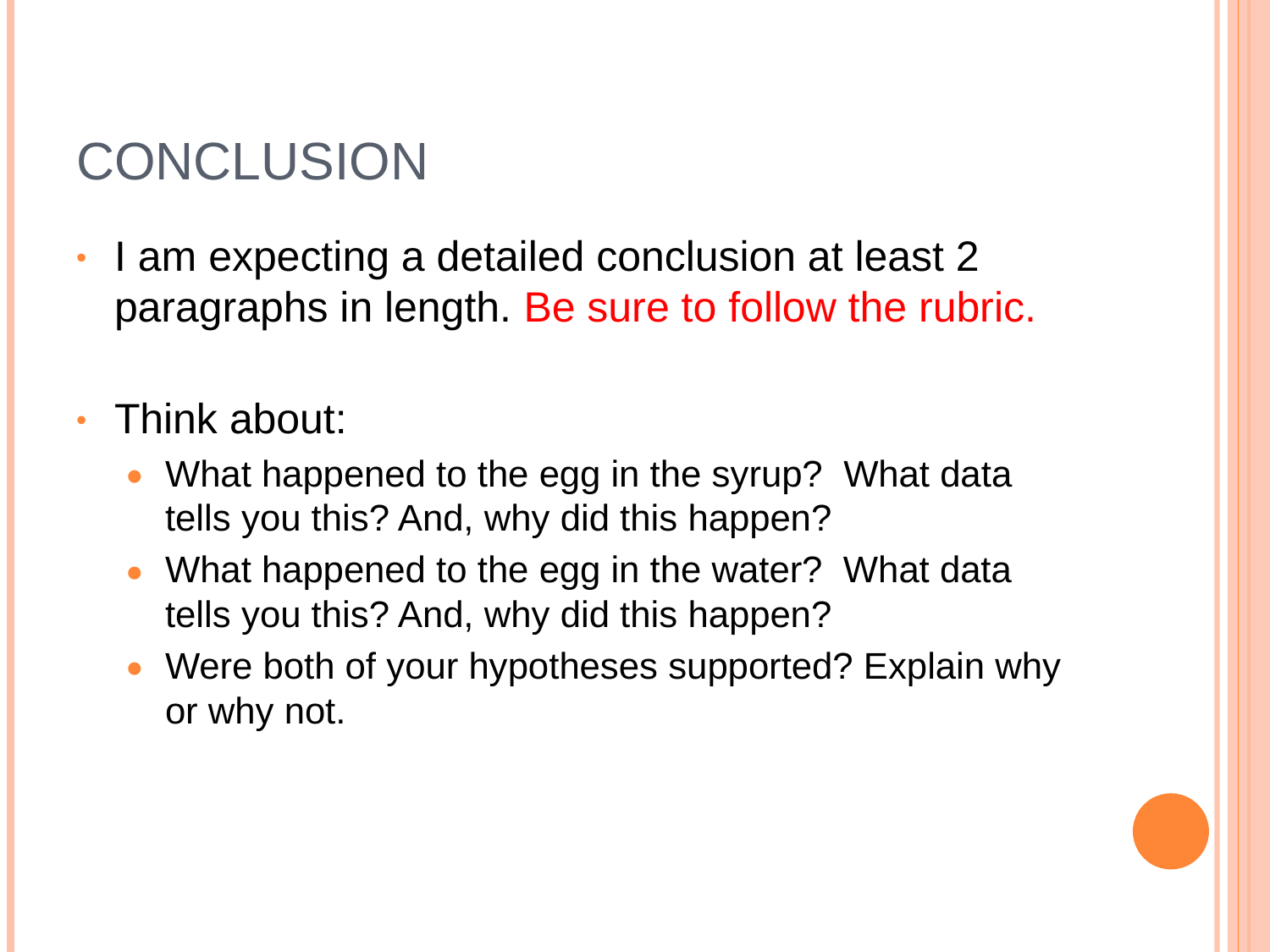

# Conclusion
I am expecting a detailed conclusion at least 2 paragraphs in length. Be sure to follow the rubric.

Think about:
What happened to the egg in the syrup?  What data tells you this? And, why did this happen?
What happened to the egg in the water?  What data tells you this? And, why did this happen?
Were both of your hypotheses supported? Explain why or why not.